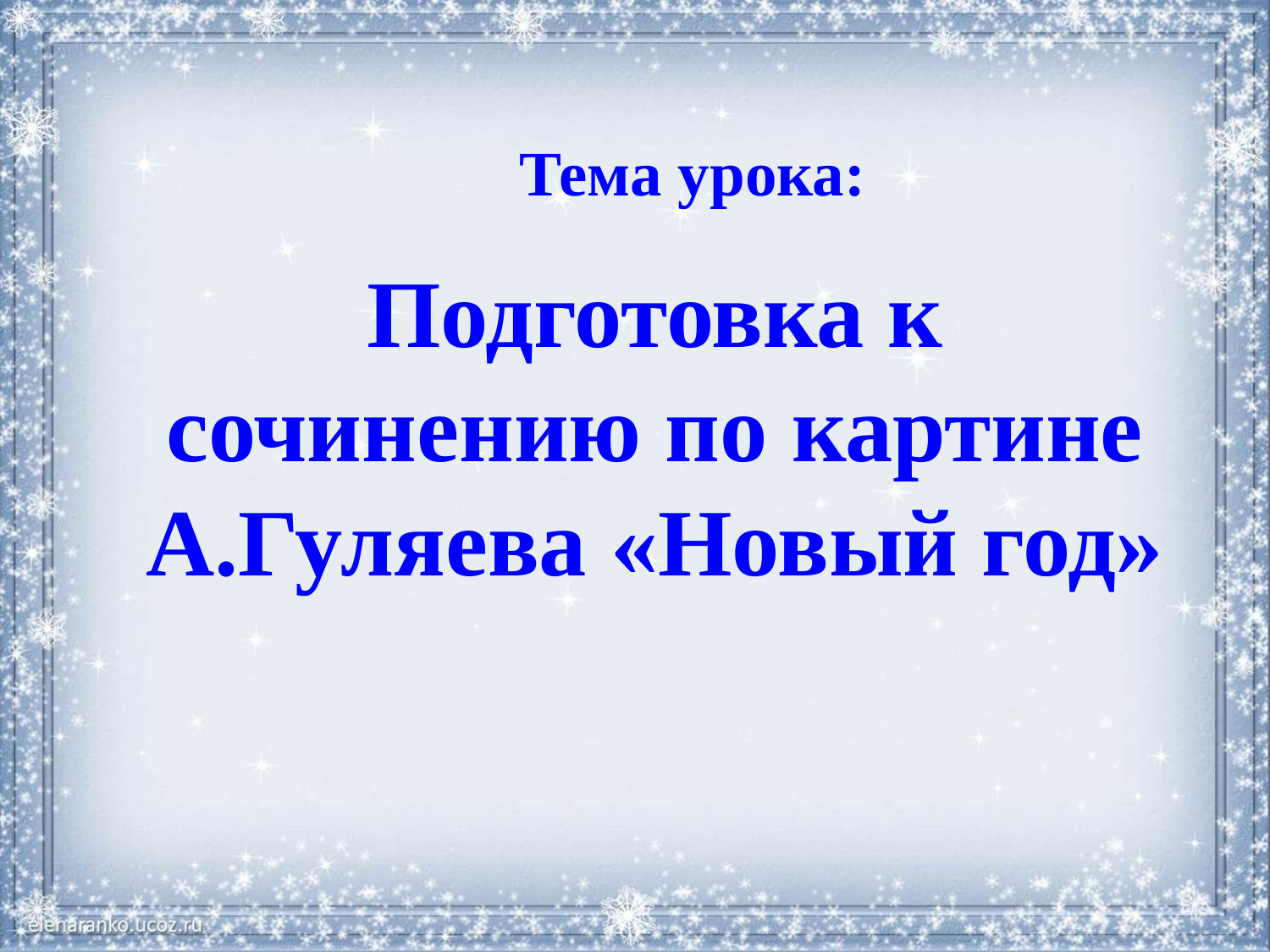

Тема урока:
Подготовка к сочинению по картине А.Гуляева «Новый год»